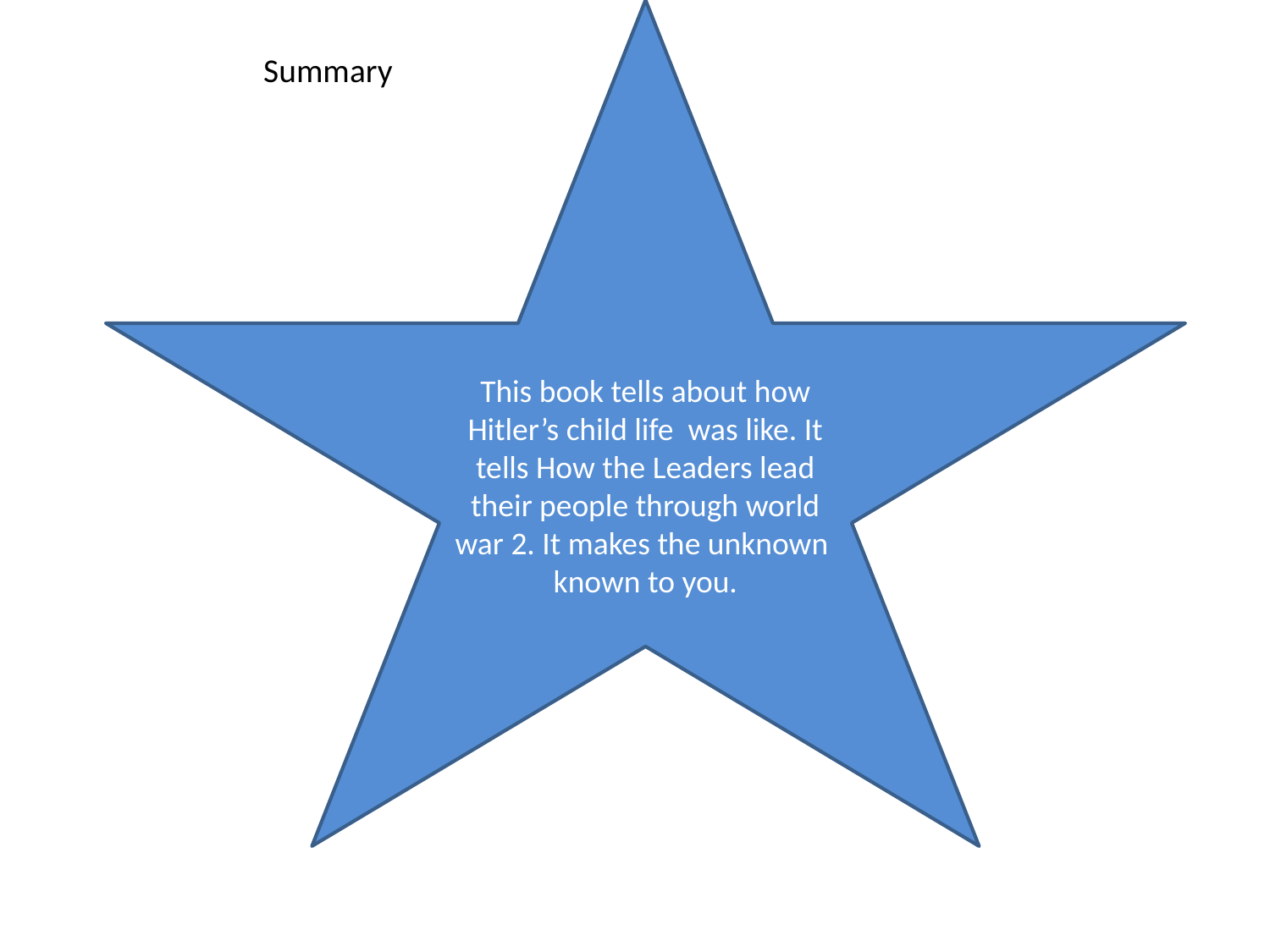

This book tells about how Hitler’s child life  was like. It tells How the Leaders lead their people through world war 2. It makes the unknown  known to you.
# Summary